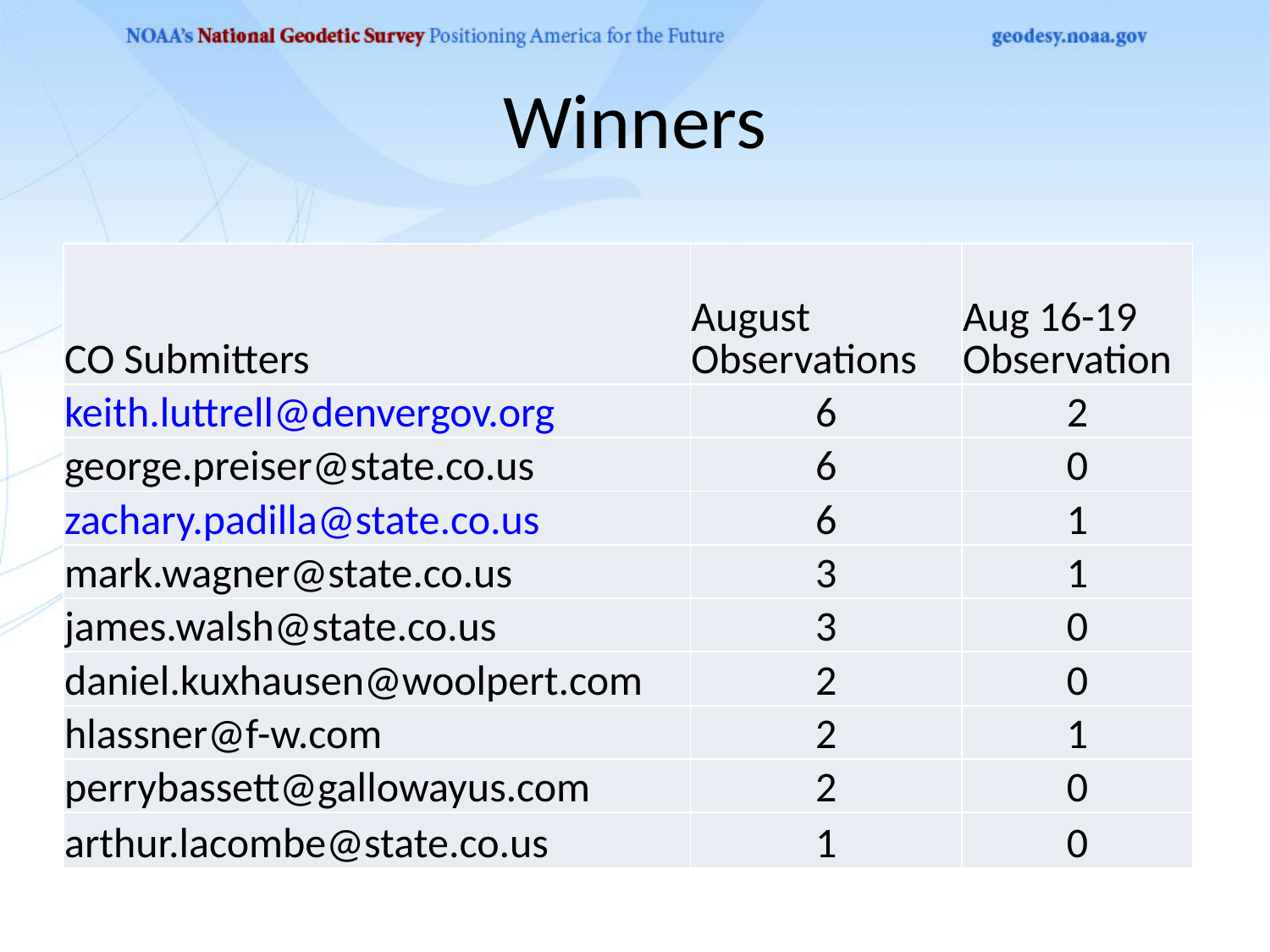

# Winners
| CO Submitters | August Observations | Aug 16-19 Observation |
| --- | --- | --- |
| keith.luttrell@denvergov.org | 6 | 2 |
| george.preiser@state.co.us | 6 | 0 |
| zachary.padilla@state.co.us | 6 | 1 |
| mark.wagner@state.co.us | 3 | 1 |
| james.walsh@state.co.us | 3 | 0 |
| daniel.kuxhausen@woolpert.com | 2 | 0 |
| hlassner@f-w.com | 2 | 1 |
| perrybassett@gallowayus.com | 2 | 0 |
| arthur.lacombe@state.co.us | 1 | 0 |